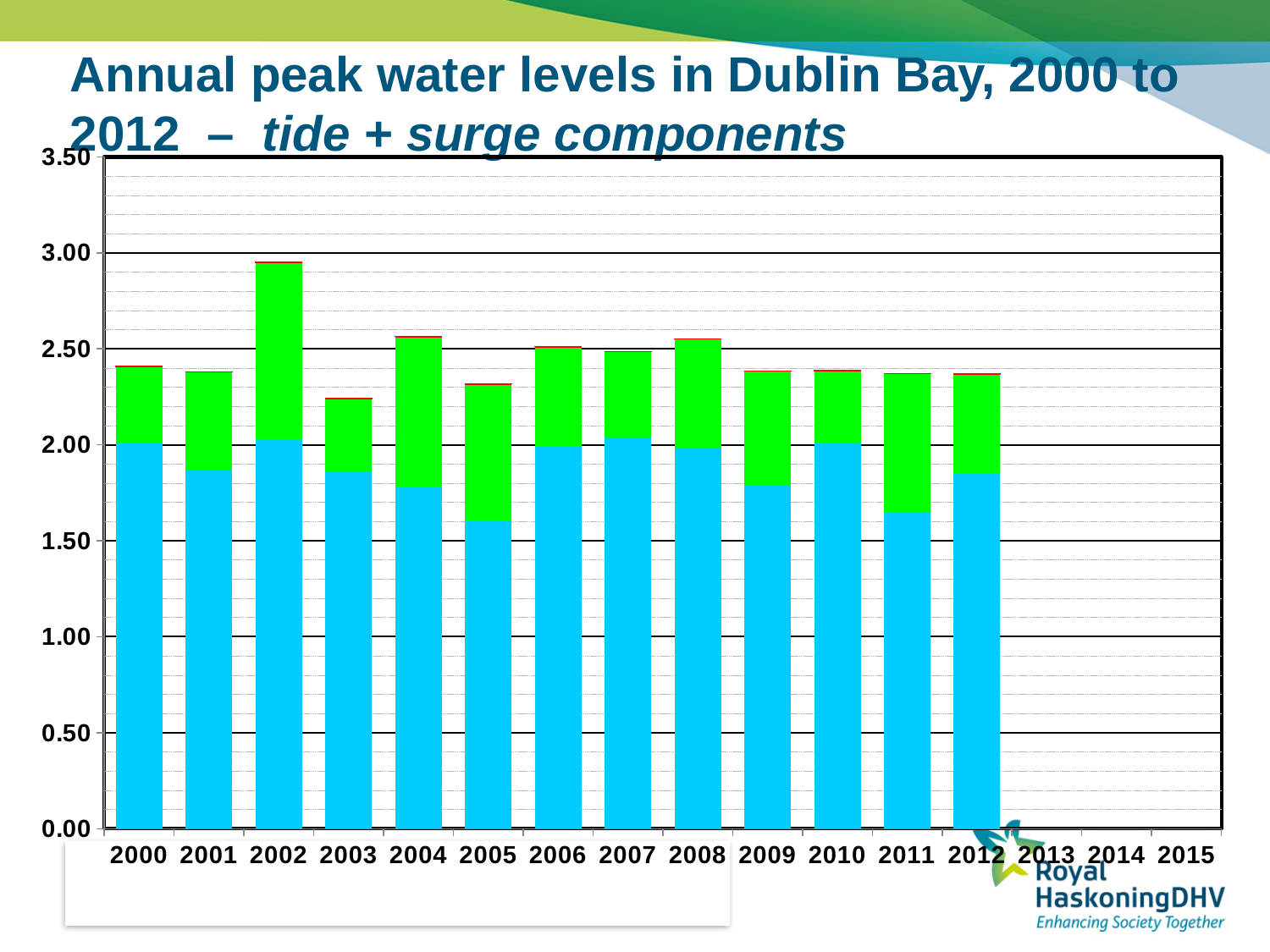

# Annual peak water levels in Dublin Bay, 2000 to 2012  –  tide + surge components

### Chart

| Category | Astro | Surge | Annual Max HT |
|---|---|---|---|
| 2000 | 2.006542999999997 | 0.40141700000000036 | 0.0010000000000000013 |
| 2001 | 1.87 | 0.5087900000000006 | 0.0010000000000000013 |
| 2002 | 2.023484000000001 | 0.9265159999999996 | 0.0010000000000000013 |
| 2003 | 1.86 | 0.3800000000000005 | 0.0010000000000000013 |
| 2004 | 1.7800000000000007 | 0.784 | 0.0010000000000000013 |
| 2005 | 1.6 | 0.7159999999999997 | 0.0010000000000000013 |
| 2006 | 1.9900000000000007 | 0.5199999999999998 | 0.0010000000000000013 |
| 2007 | 2.04 | 0.44600000000000084 | 0.0010000000000000013 |
| 2008 | 1.9800000000000006 | 0.5720000000000006 | 0.0010000000000000013 |
| 2009 | 1.7900000000000007 | 0.5940000000000002 | 0.0010000000000000013 |
| 2010 | 2.01 | 0.37600000000000067 | 0.0010000000000000013 |
| 2011 | 1.6500000000000001 | 0.7200000000000006 | 0.0010000000000000013 |
| 2012 | 1.85 | 0.518 | 0.0010000000000000013 |
| 2013 | 0.0 | 0.0 | None |
| 2014 | 0.0 | 0.0 | None |
| 2015 | 0.0 | 0.0 | None |